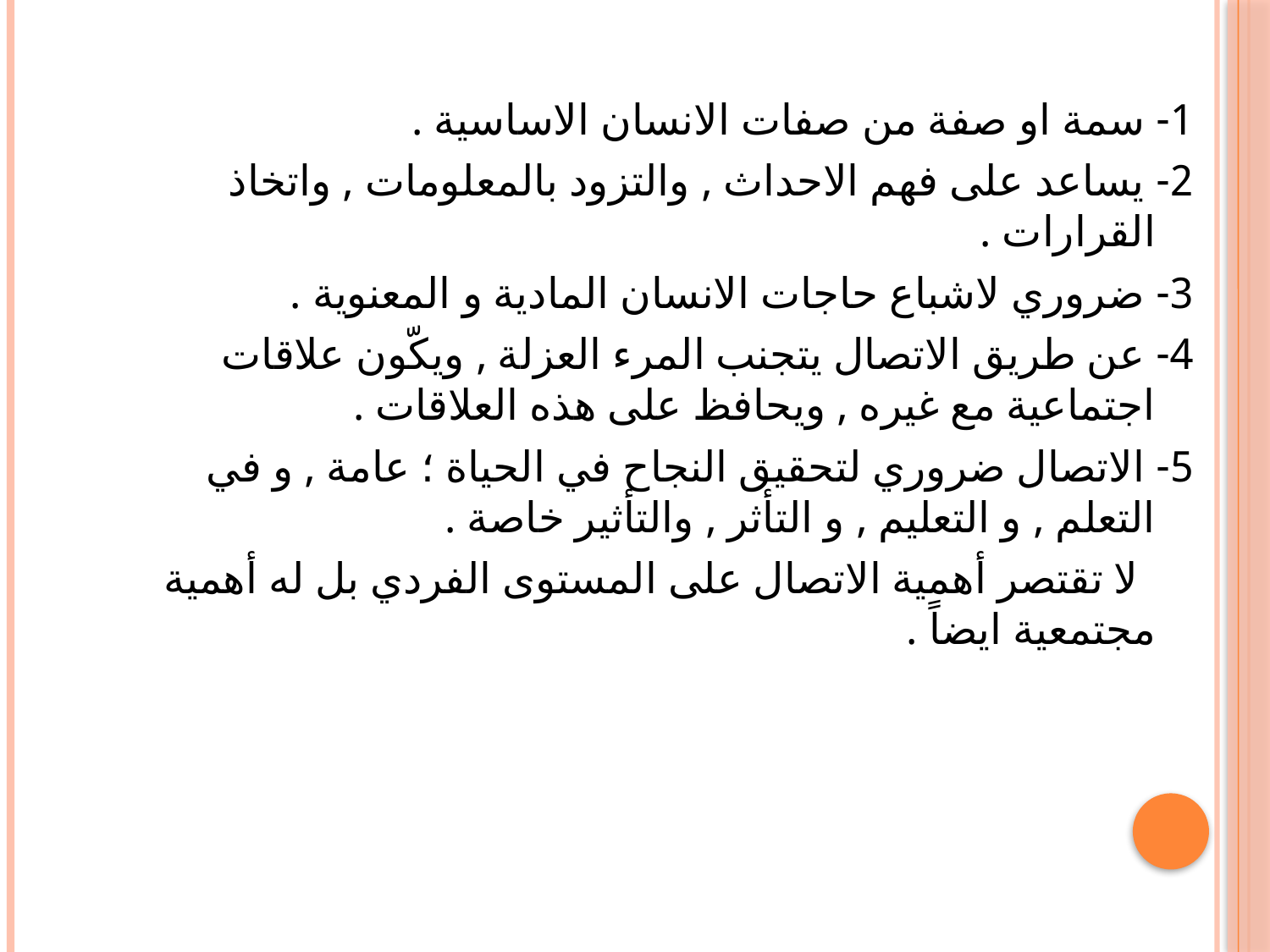

#
1- سمة او صفة من صفات الانسان الاساسية .
2- يساعد على فهم الاحداث , والتزود بالمعلومات , واتخاذ القرارات .
3- ضروري لاشباع حاجات الانسان المادية و المعنوية .
4- عن طريق الاتصال يتجنب المرء العزلة , ويكّون علاقات اجتماعية مع غيره , ويحافظ على هذه العلاقات .
5- الاتصال ضروري لتحقيق النجاح في الحياة ؛ عامة , و في التعلم , و التعليم , و التأثر , والتأثير خاصة .
     لا تقتصر أهمية الاتصال على المستوى الفردي بل له أهمية مجتمعية ايضاً .